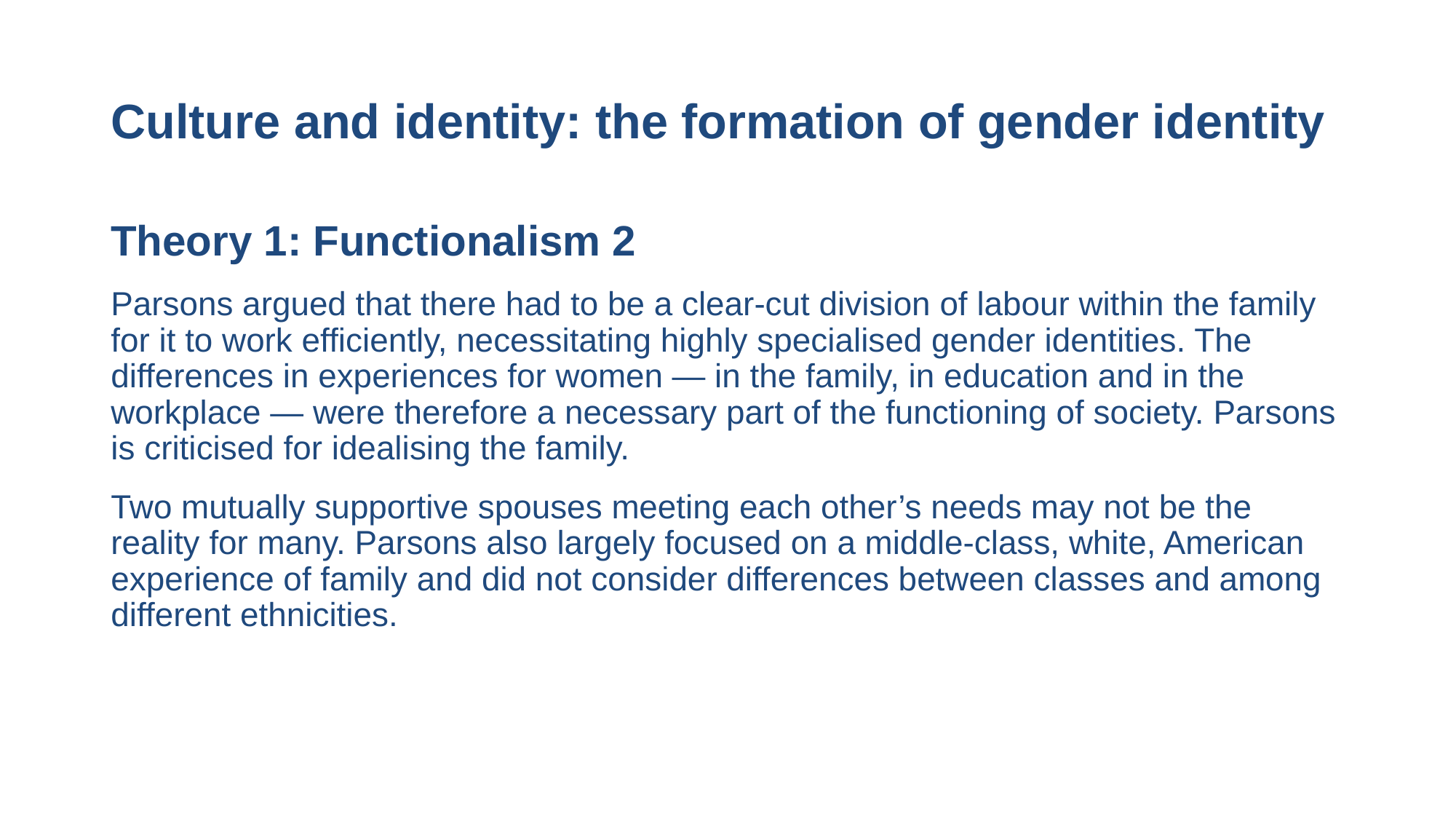

# Culture and identity: the formation of gender identity
Theory 1: Functionalism 2
Parsons argued that there had to be a clear-cut division of labour within the family for it to work efficiently, necessitating highly specialised gender identities. The differences in experiences for women — in the family, in education and in the workplace — were therefore a necessary part of the functioning of society. Parsons is criticised for idealising the family.
Two mutually supportive spouses meeting each other’s needs may not be the reality for many. Parsons also largely focused on a middle-class, white, American experience of family and did not consider differences between classes and among different ethnicities.